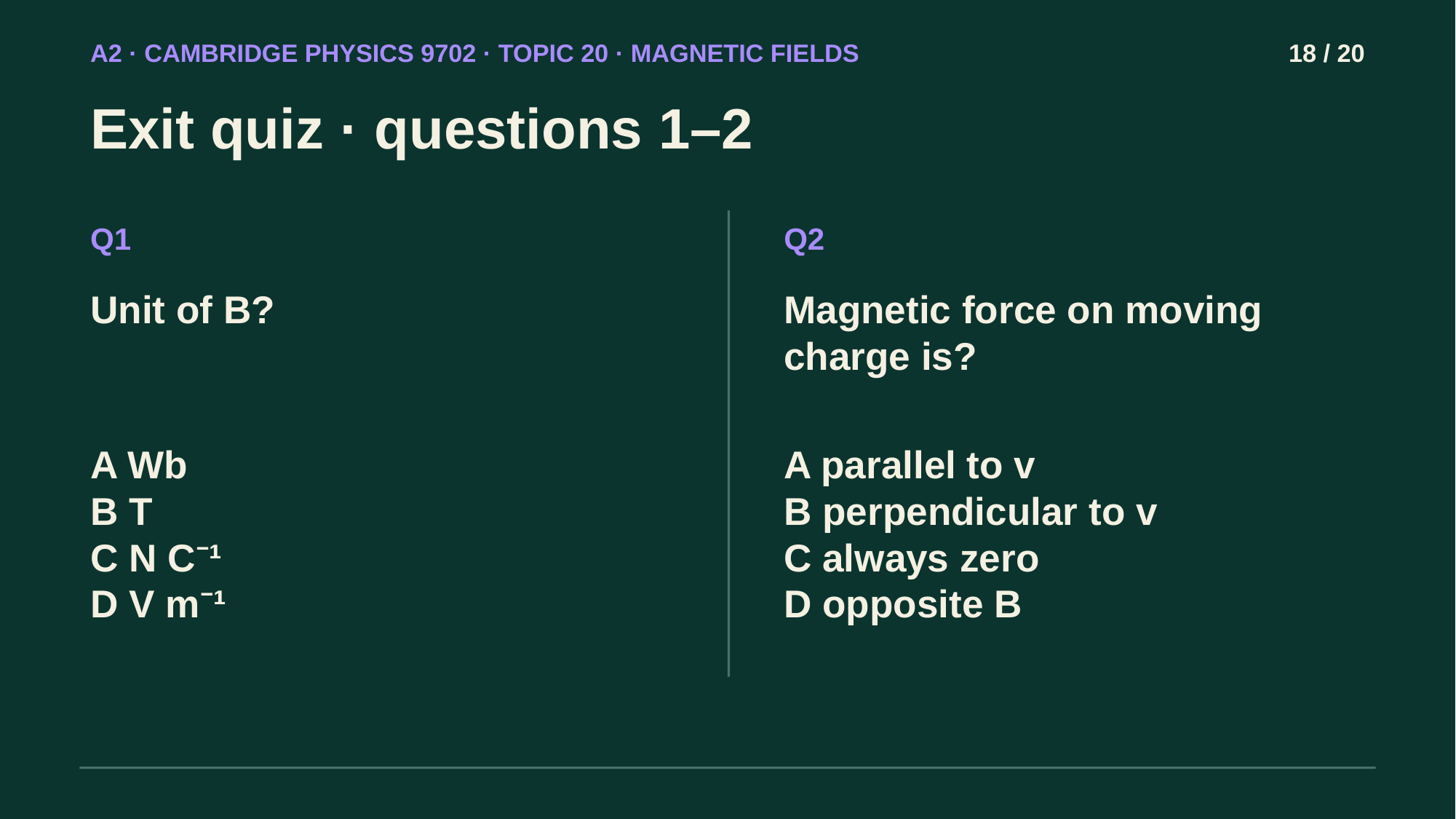

A2 · CAMBRIDGE PHYSICS 9702 · TOPIC 20 · MAGNETIC FIELDS
18 / 20
Exit quiz · questions 1–2

Q1
Q2
Unit of B?
Magnetic force on moving charge is?
A Wb
B T
C N C⁻¹
D V m⁻¹
A parallel to v
B perpendicular to v
C always zero
D opposite B